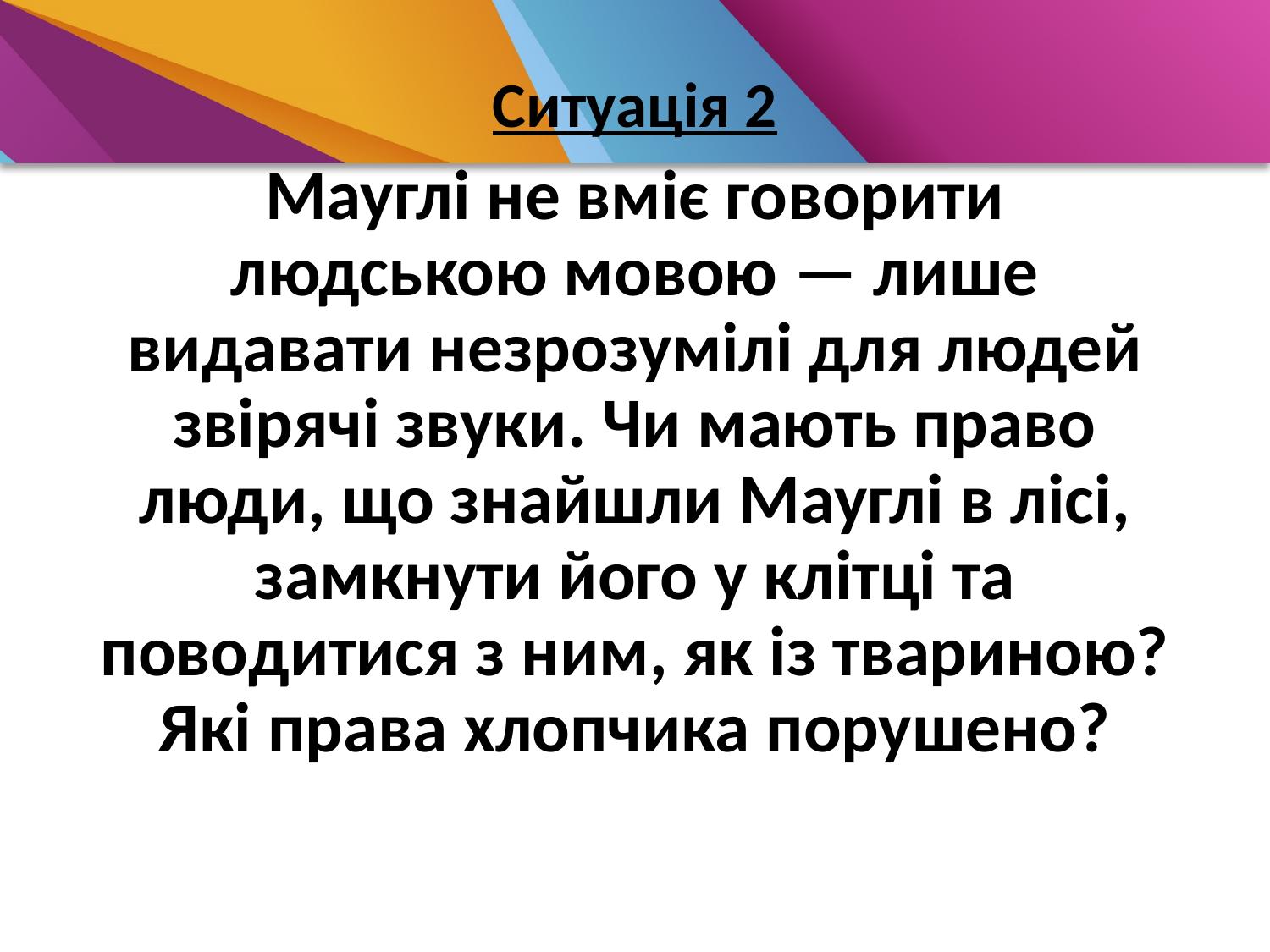

Ситуація 2
Мауглі не вміє говорити людською мовою — лише видавати незрозумілі для людей звірячі звуки. Чи мають право люди, що знайшли Мауглі в лісі, замкнути його у клітці та поводитися з ним, як із твариною? Які права хлопчика порушено?